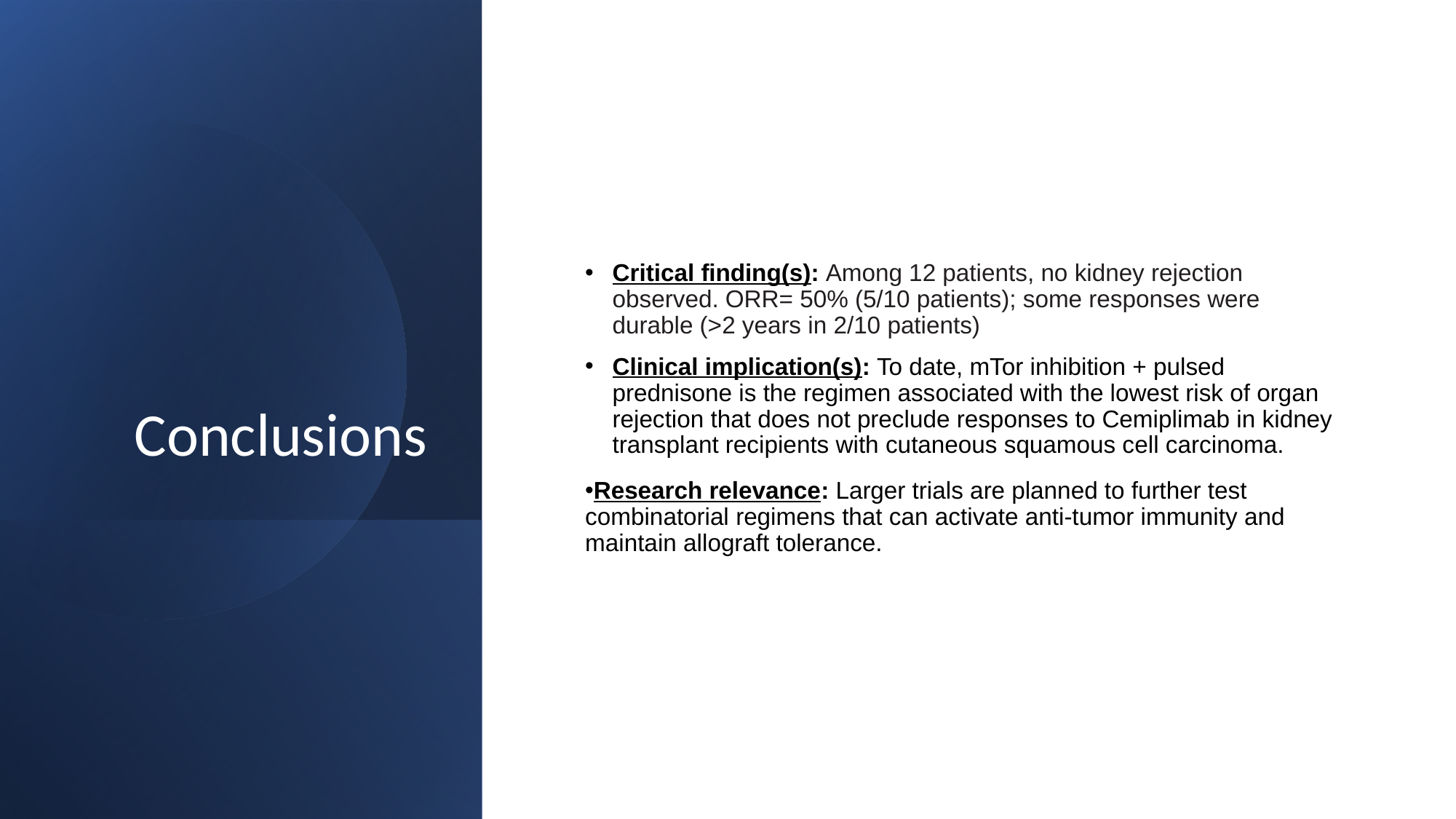

# Conclusions
Critical finding(s): Among 12 patients, no kidney rejection observed. ORR= 50% (5/10 patients); some responses were durable (>2 years in 2/10 patients)
Clinical implication(s): To date, mTor inhibition + pulsed prednisone is the regimen associated with the lowest risk of organ rejection that does not preclude responses to Cemiplimab in kidney transplant recipients with cutaneous squamous cell carcinoma.
Research relevance: Larger trials are planned to further test combinatorial regimens that can activate anti-tumor immunity and maintain allograft tolerance.